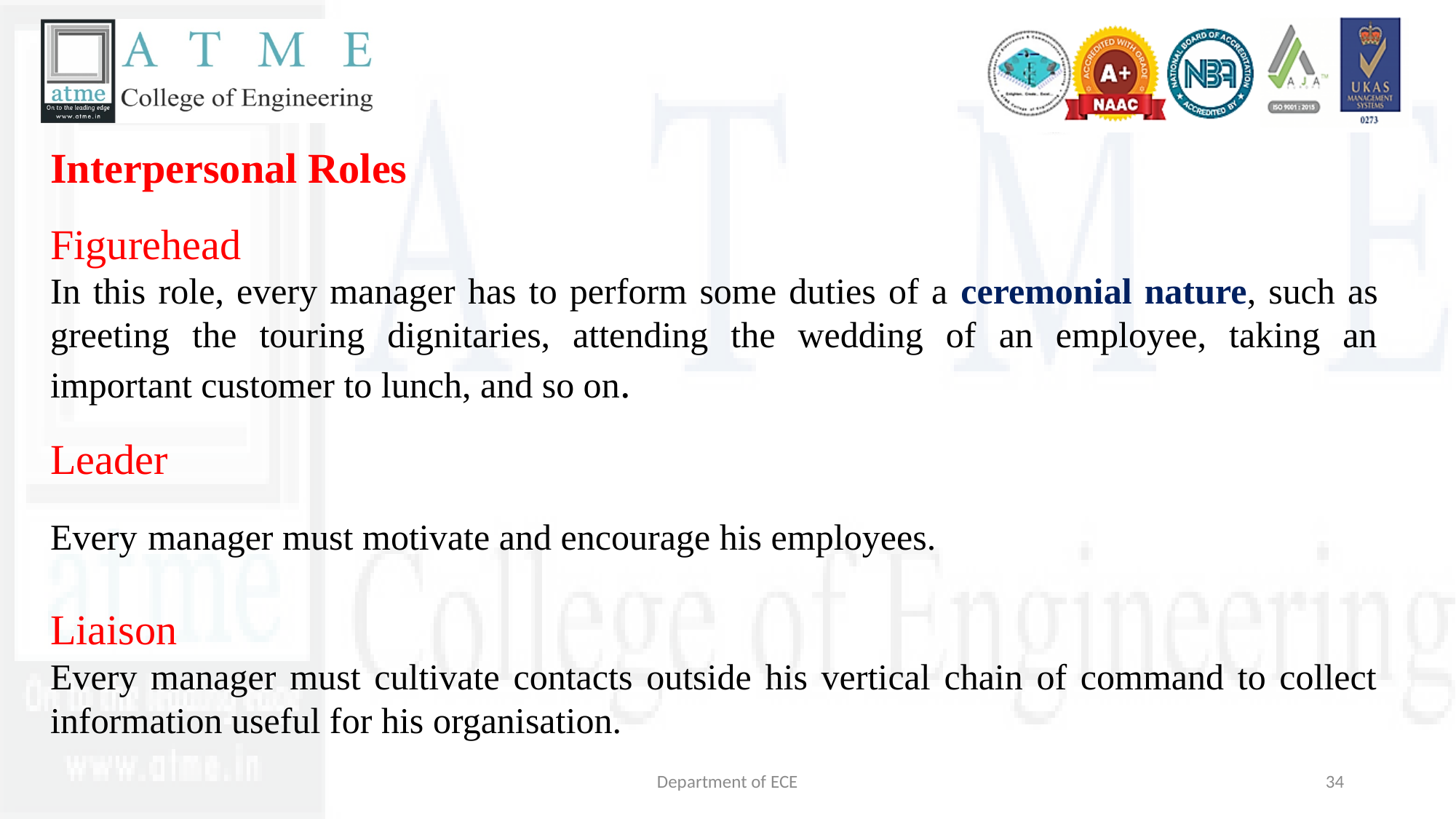

Interpersonal Roles
Figurehead
In this role, every manager has to perform some duties of a ceremonial nature, such as greeting the touring dignitaries, attending the wedding of an employee, taking an important customer to lunch, and so on.

Leader
Every manager must motivate and encourage his employees.

Liaison
Every manager must cultivate contacts outside his vertical chain of command to collect information useful for his organisation.
Department of ECE
34